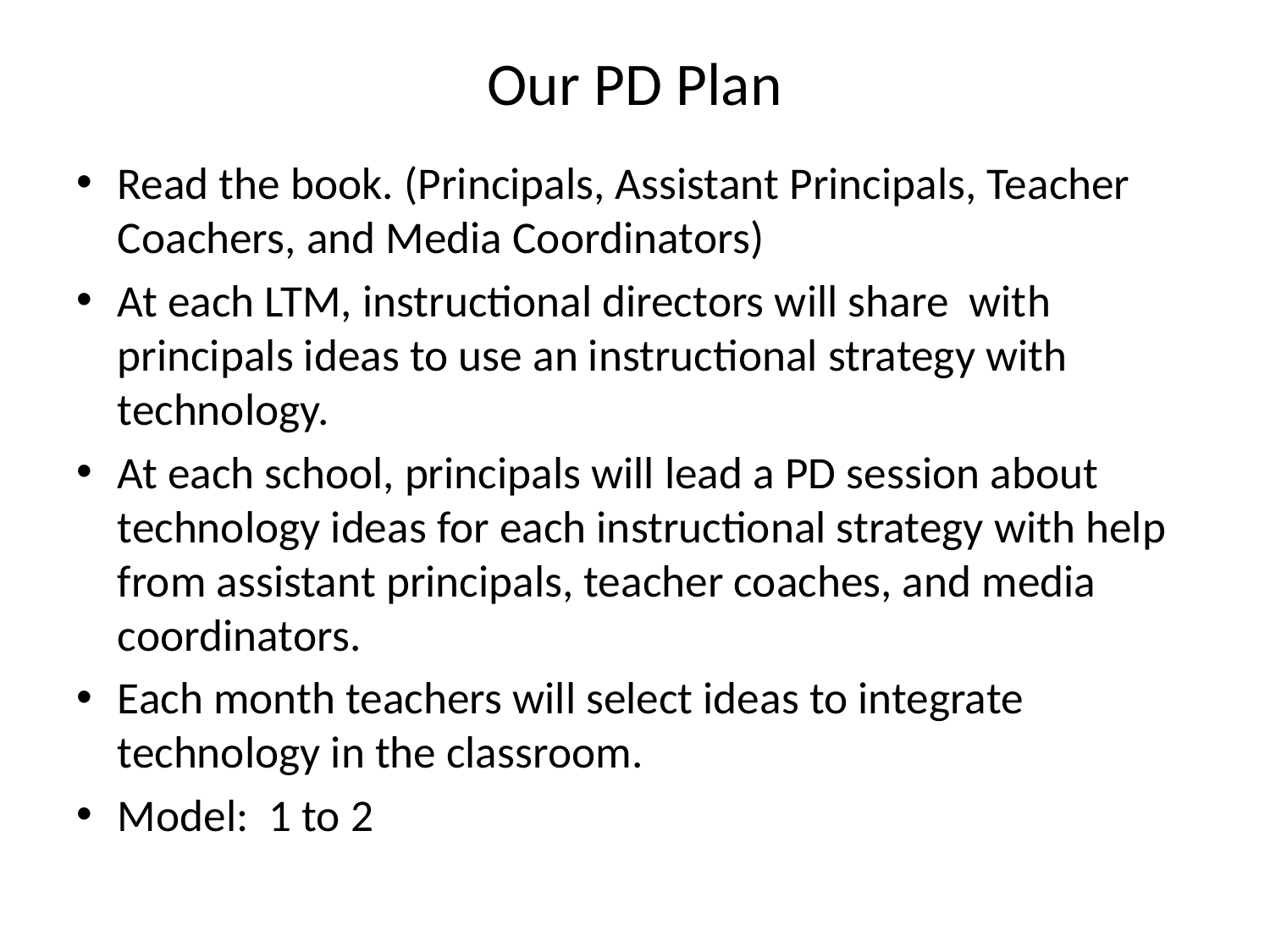

# Our PD Plan
Read the book. (Principals, Assistant Principals, Teacher Coachers, and Media Coordinators)
At each LTM, instructional directors will share  with principals ideas to use an instructional strategy with technology.
At each school, principals will lead a PD session about technology ideas for each instructional strategy with help from assistant principals, teacher coaches, and media coordinators.
Each month teachers will select ideas to integrate technology in the classroom.
Model:  1 to 2